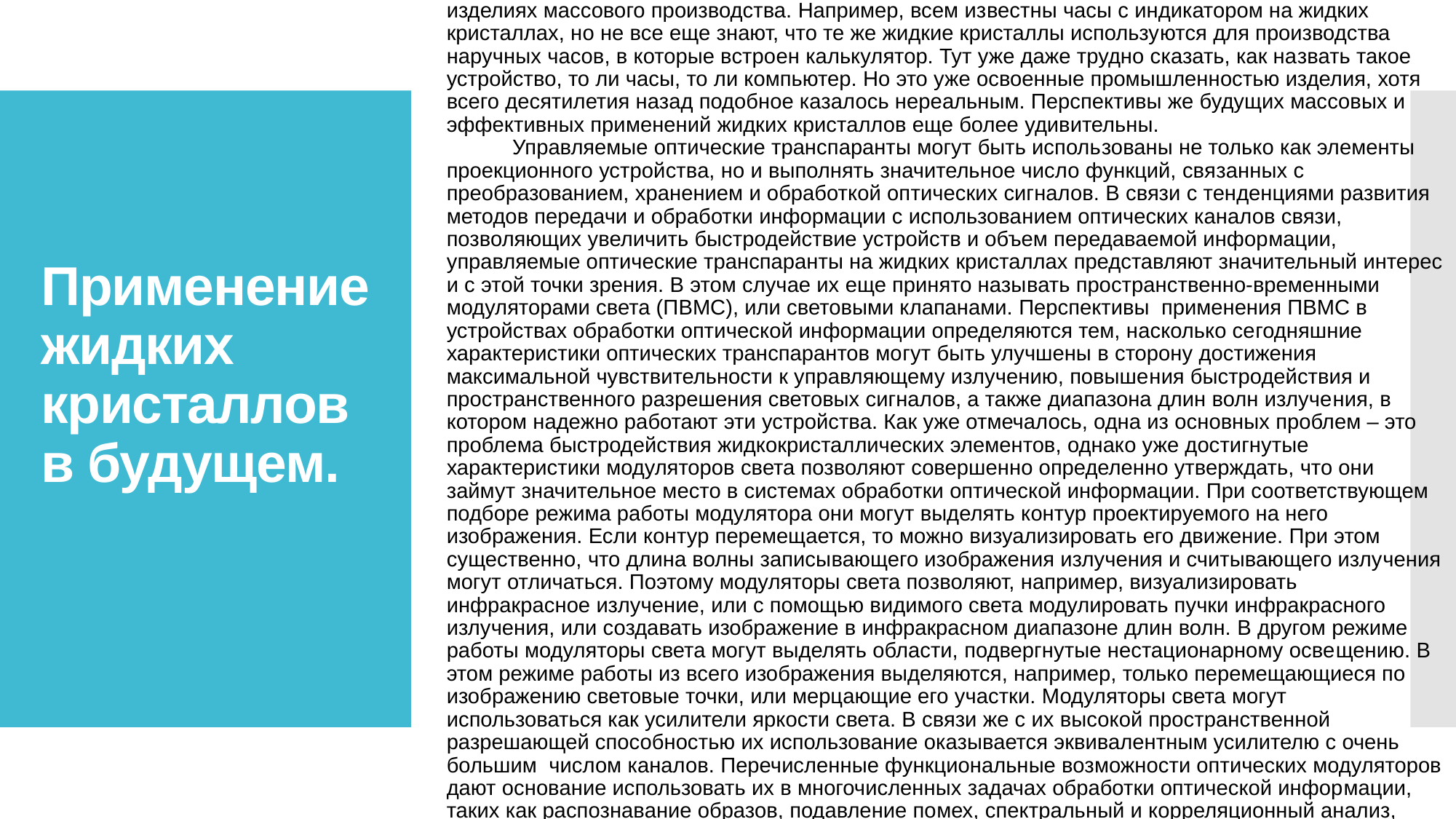

Многие оптиче­ские эффекты в жидких кристаллах,  уже освоены техникой и используются в изделиях массового производства. Например, всем из­вестны часы с индикатором на жидких кристаллах, но не все еще знают, что те же жидкие кристаллы использу­ются для производства наручных часов, в которые встро­ен калькулятор. Тут уже даже трудно сказать, как на­звать такое устройство, то ли часы, то ли компьютер. Но это уже освоенные промышленностью изделия, хотя всего десятилетия назад подобное казалось нереальным. Перспективы же будущих массовых и эффективных при­менений жидких кристаллов еще более удивительны.
           Управляемые оптические транспаранты могут быть исполь­зованы не только как элементы проекционного устрой­ства, но и выполнять значительное число функций, свя­занных с преобразованием, хранением и обработкой оп­тических сигналов. В связи с тенденциями развития ме­тодов передачи и обработки информации с использова­нием оптических каналов связи, позволяющих увеличить быстродействие устройств и объем передаваемой инфор­мации, управляемые оптические транспаранты на жид­ких кристаллах представляют значительный интерес и с этой точки зрения. В этом случае их еще принято назы­вать пространственно-временными модуляторами света (ПВМС), или световыми клапанами. Перспективы  применения ПВМС в устройствах обработки опти­ческой информации определяются тем, насколько се­годняшние характеристики оптических транспарантов мо­гут быть улучшены в сторону достижения максимальной чувствительности к управляющему излучению, повыше­ния быстродействия и пространственного разрешения световых сигналов, а также диапазона длин волн излуче­ния, в котором надежно работают эти устройства. Как уже отмечалось, одна из основных проблем – это проблема быстродействия жидкокристаллических элементов, однако уже достигнутые характеристики модуляторов света позволяют совершенно определенно утверждать, что они займут значительное место в системах обработки оптической информации. При соответствующем под­боре режима работы модулятора они могут выделять контур проектируемого на него изображения. Если кон­тур перемещается, то можно визуализировать его дви­жение. При этом существенно, что длина волны записы­вающего изображения излучения и считывающего излу­чения могут отличаться. Поэтому модуляторы света по­зволяют, например, визуализировать инфракрасное из­лучение, или с помощью видимого света модулировать пучки инфракрасного излучения, или создавать изобра­жение в инфракрасном диапазоне длин волн. В другом режиме работы модуляторы света могут выделять области, подвергнутые нестационарному осве­щению. В этом режиме работы из всего изображения выделяются, например, только перемещающиеся по изо­бражению световые точки, или мерцающие его участки. Модуляторы света могут использоваться как усилители яркости света. В связи же с их высокой пространственной разрешающей способностью их использование оказывается эквивалентным усилителю с очень большим  числом каналов. Перечисленные функциональные возможности оптических модуляторов дают основание использовать их в многочисленных задачах обработки оптической инфор­мации, таких как распознавание образов, подавление по­мех, спектральный и корреляционный анализ, интерфе­рометрия, в том числе запись голограмм в реальном мас­штабе времени.
# Применение жидких кристаллов в будущем.